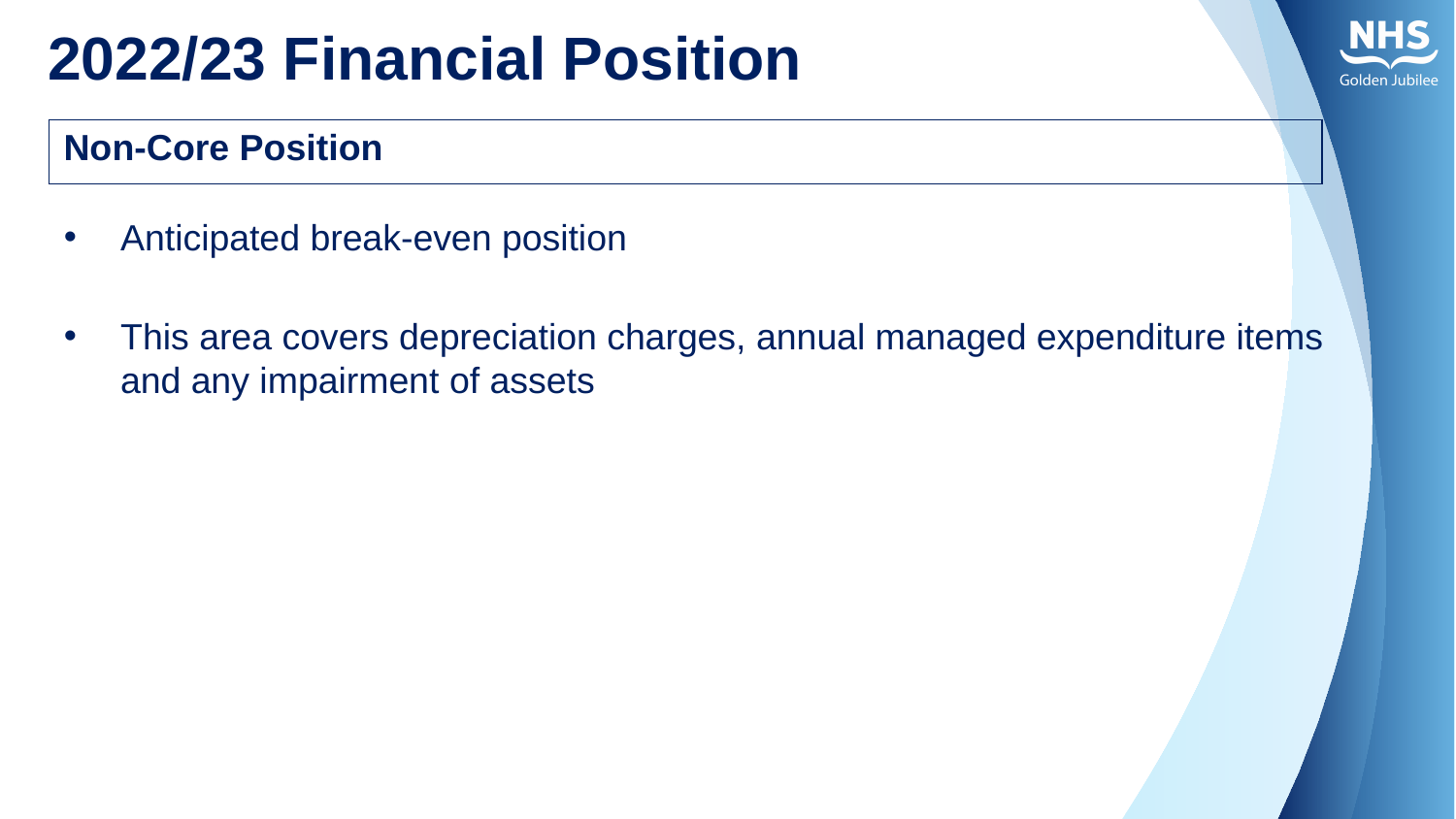

# 2022/23 Financial Position
| Non-Core Position |
| --- |
Anticipated break-even position

This area covers depreciation charges, annual managed expenditure items and any impairment of assets